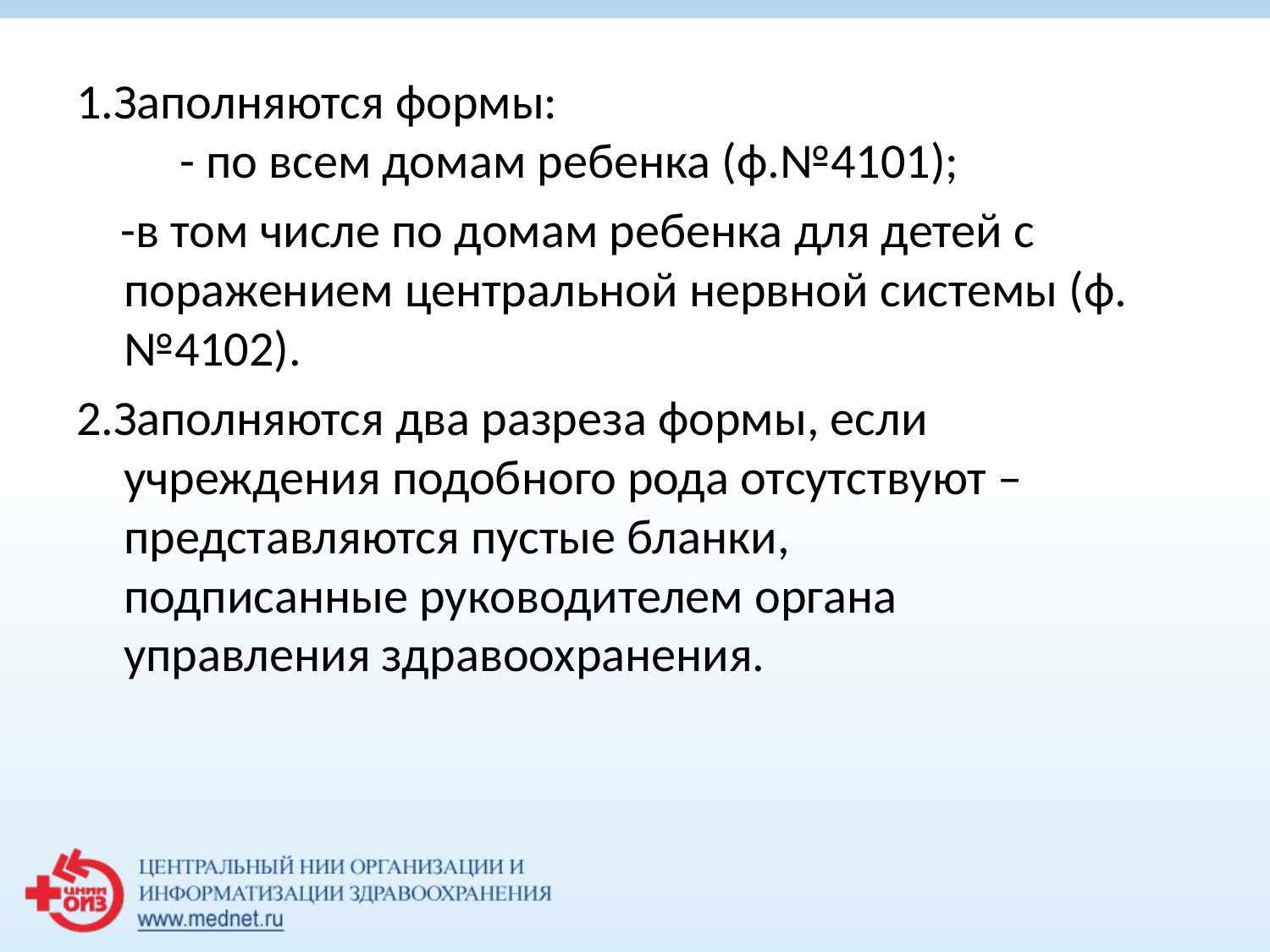

# 1.Заполняются формы:                                                              - по всем домам ребенка (ф.№4101);
    -в том числе по домам ребенка для детей с поражением центральной нервной системы (ф.№4102).
2.Заполняются два разреза формы, если учреждения подобного рода отсутствуют – представляются пустые бланки,               подписанные руководителем органа          управления здравоохранения.